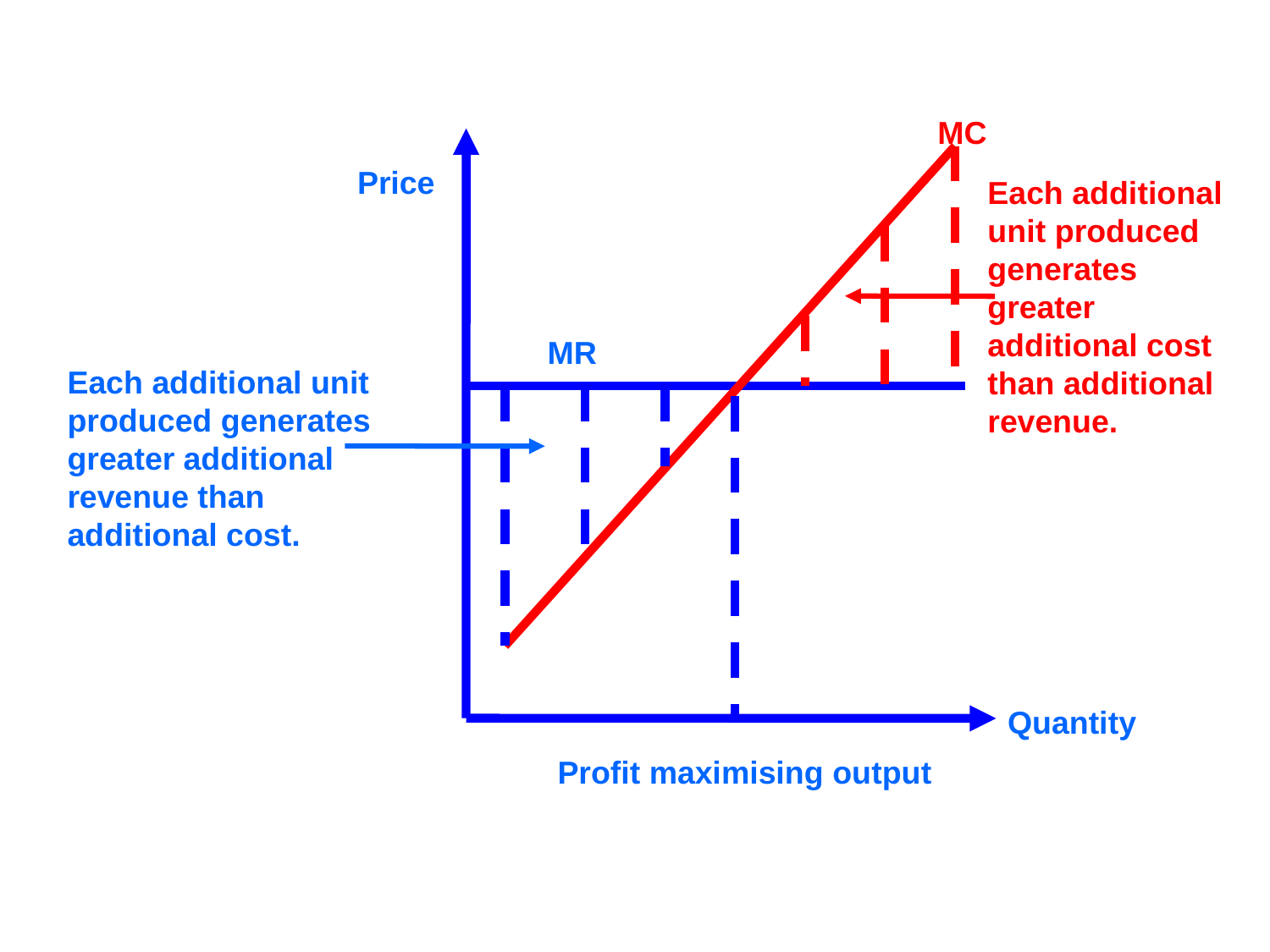

MC

Price
Each additional unit produced generates greater additional cost than additional revenue.
MR
Each additional unit produced generates greater additional revenue than additional cost.

Quantity

Profit maximising output